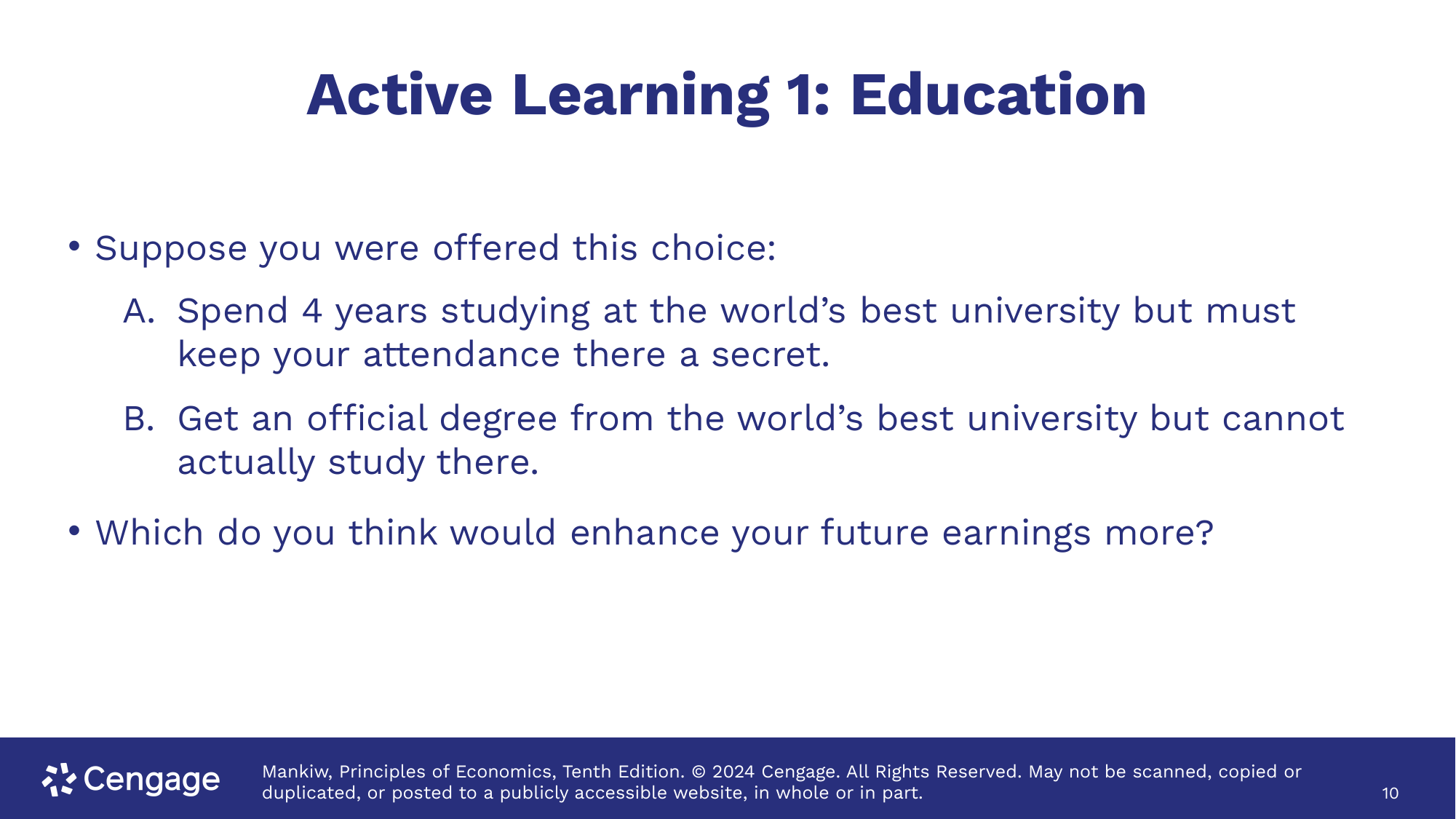

# Active Learning 1: Education
Suppose you were offered this choice:
Spend 4 years studying at the world’s best university but must keep your attendance there a secret.
Get an official degree from the world’s best university but cannot actually study there.
Which do you think would enhance your future earnings more?